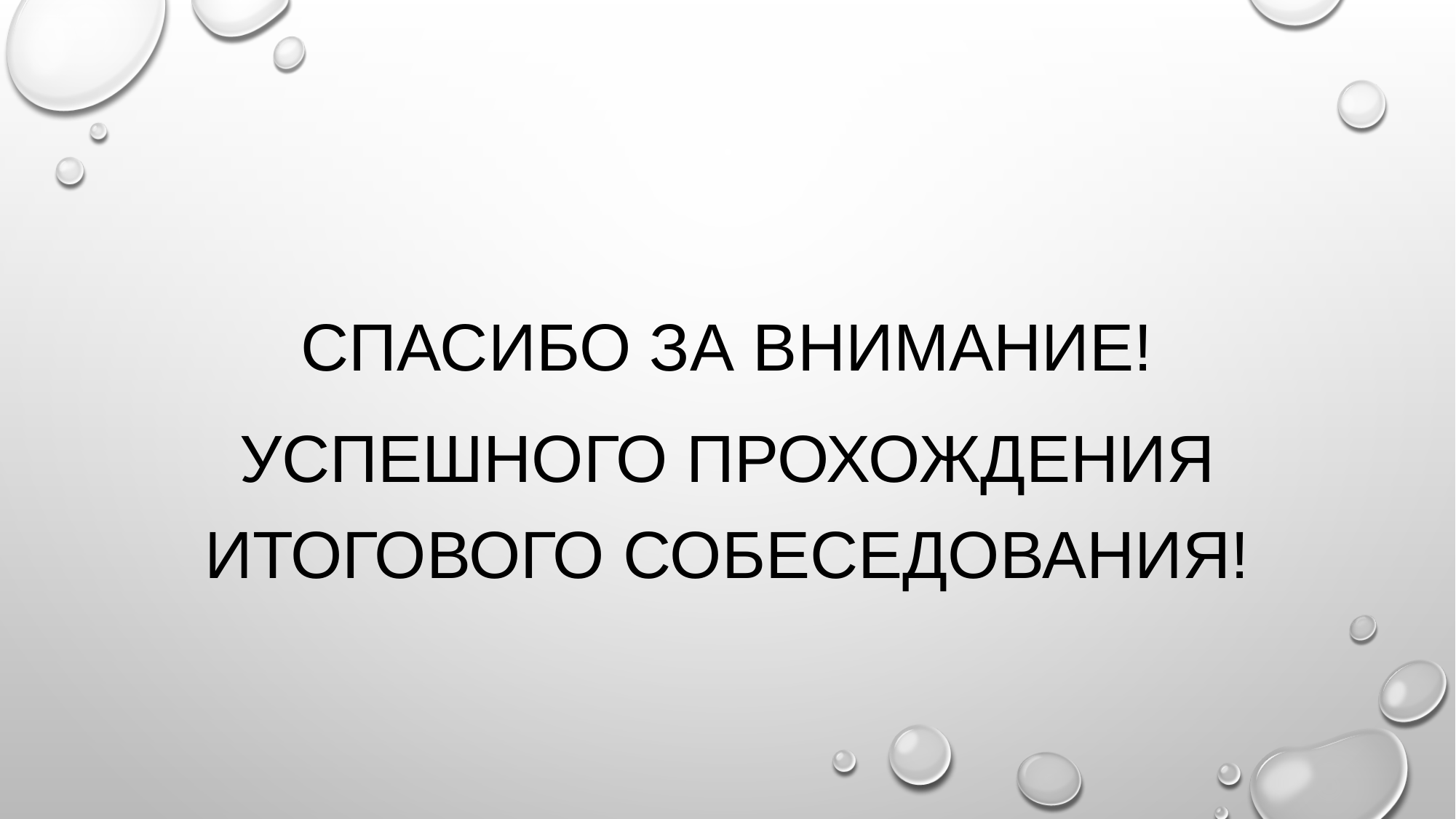

Спасибо за внимание!
Успешного прохождения итогового собеседования!